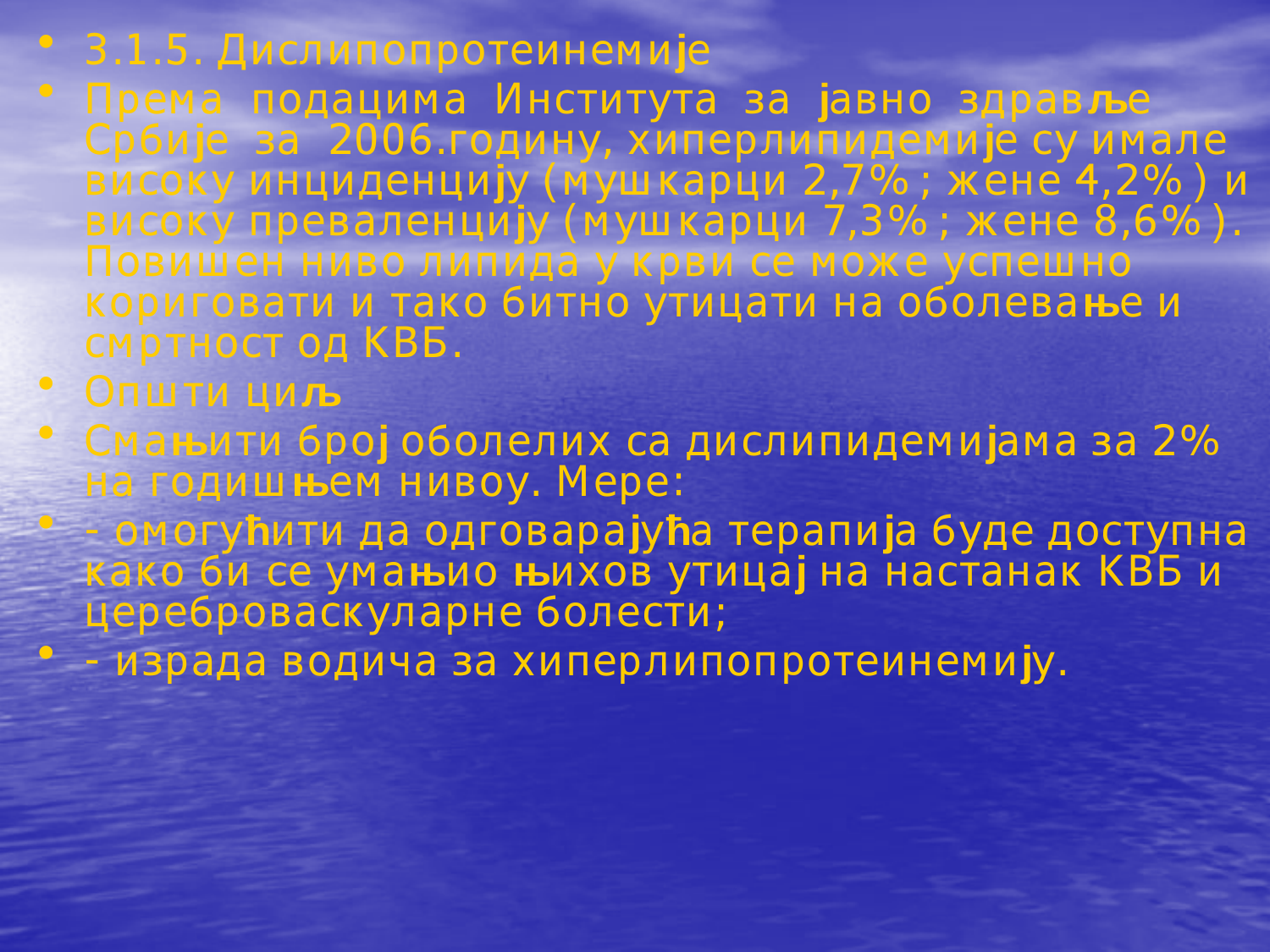

3.1.5. Дислипопротеинемије
Према  подацима  Института  за  јавно  здравље  Србије  за  2006.годину, хиперлипидемије су имале високу инциденцију (мушкарци 2,7%; жене 4,2%) и високу преваленцију (мушкарци 7,3%; жене 8,6%). Повишен ниво липида у крви се може успешно кориговати и тако битно утицати на оболевање и смртност од КВБ.
Општи циљ
Смањити број оболелих са дислипидемијама за 2% на годишњем нивоу. Мере:
- омогућити да одговарајућа терапија буде доступна како би се умањио њихов утицај на настанак КВБ и цереброваскуларне болести;
- израда водича за хиперлипопротеинемију.